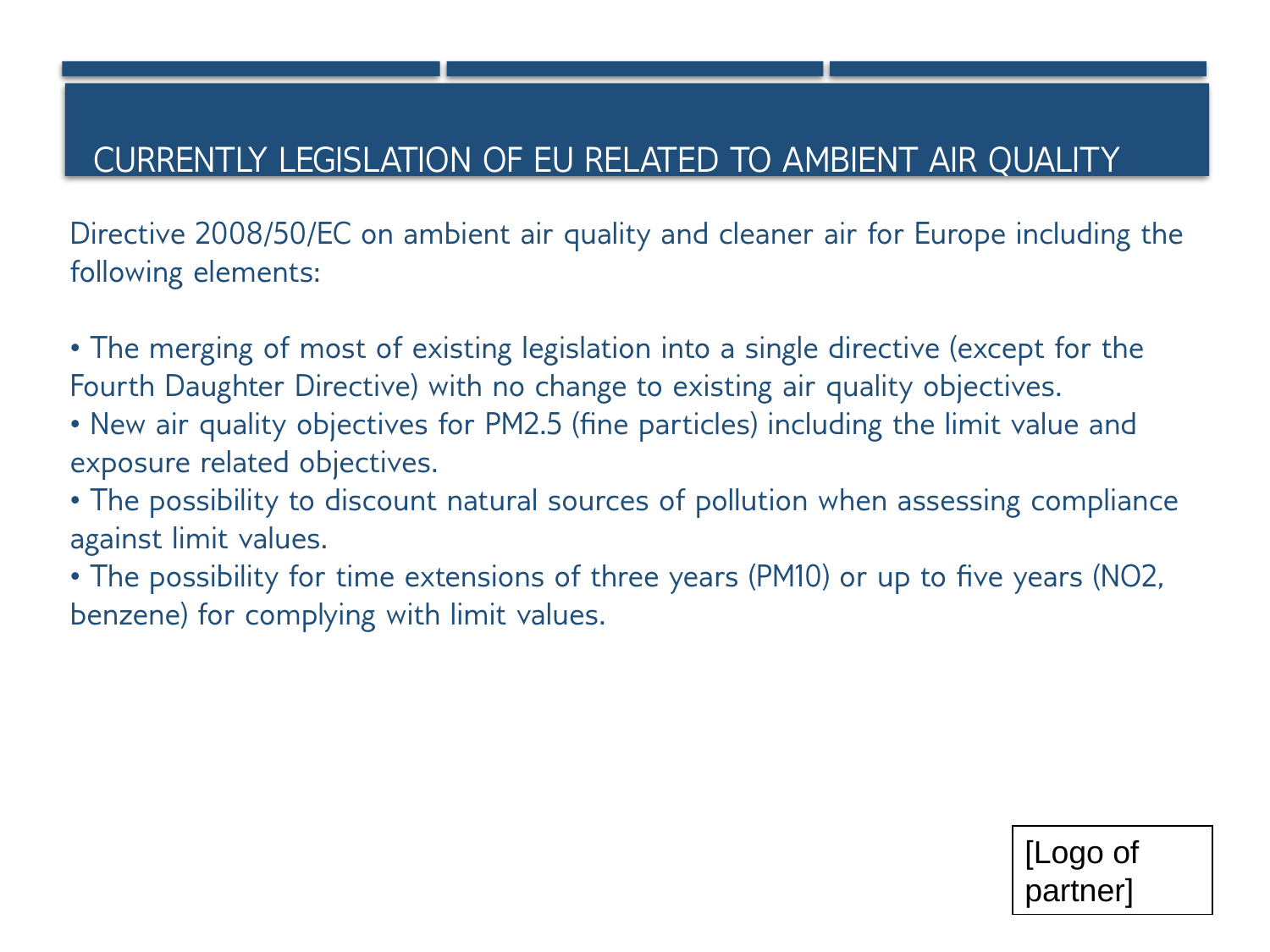

# Currently legislation of EU related to ambient air quality
Directive 2008/50/EC on ambient air quality and cleaner air for Europe including the following elements:

• The merging of most of existing legislation into a single directive (except for the Fourth Daughter Directive) with no change to existing air quality objectives.
• New air quality objectives for PM2.5 (fine particles) including the limit value and exposure related objectives.
• The possibility to discount natural sources of pollution when assessing compliance against limit values.
• The possibility for time extensions of three years (PM10) or up to five years (NO2, benzene) for complying with limit values.